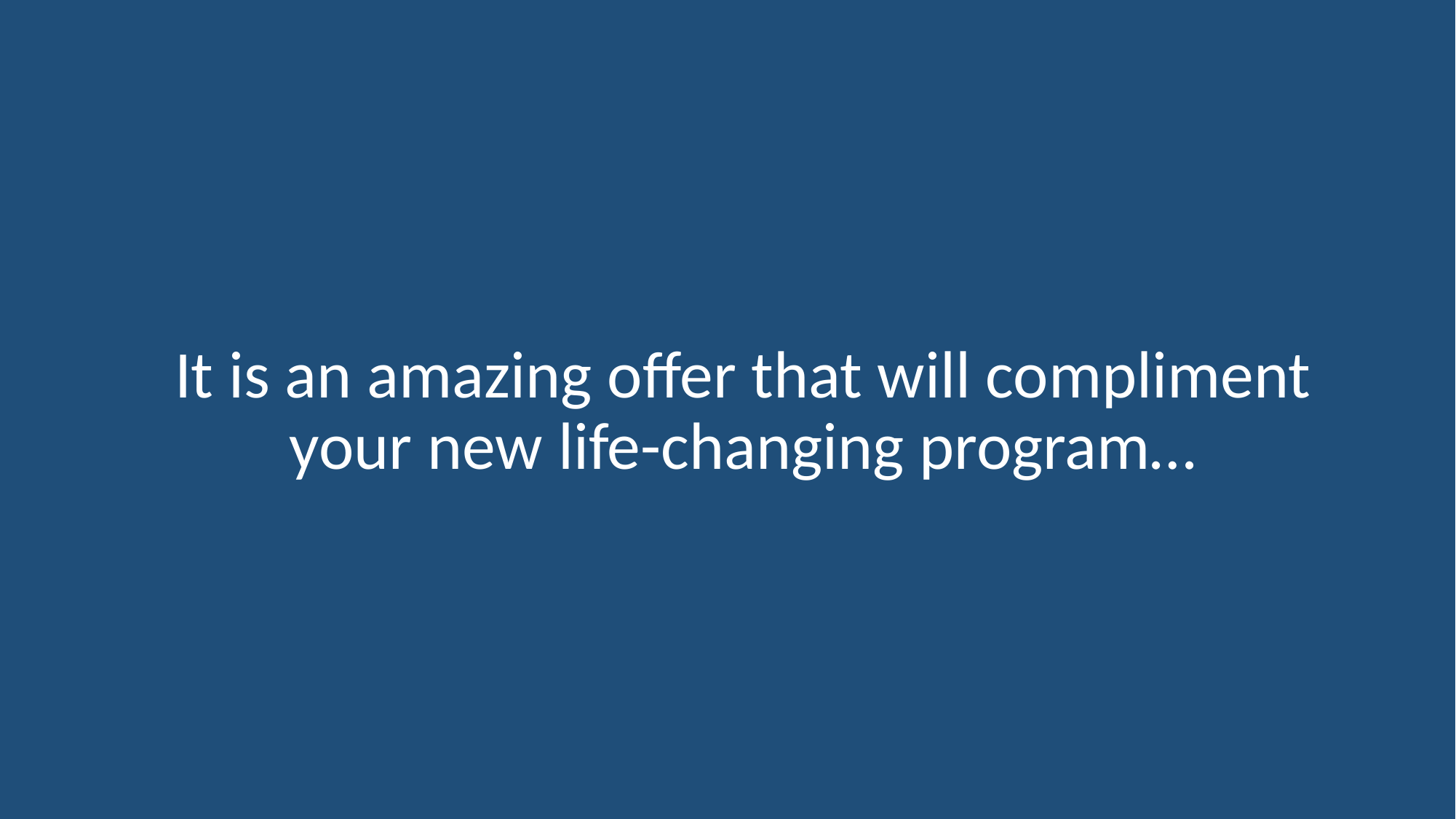

# It is an amazing offer that will compliment your new life-changing program…